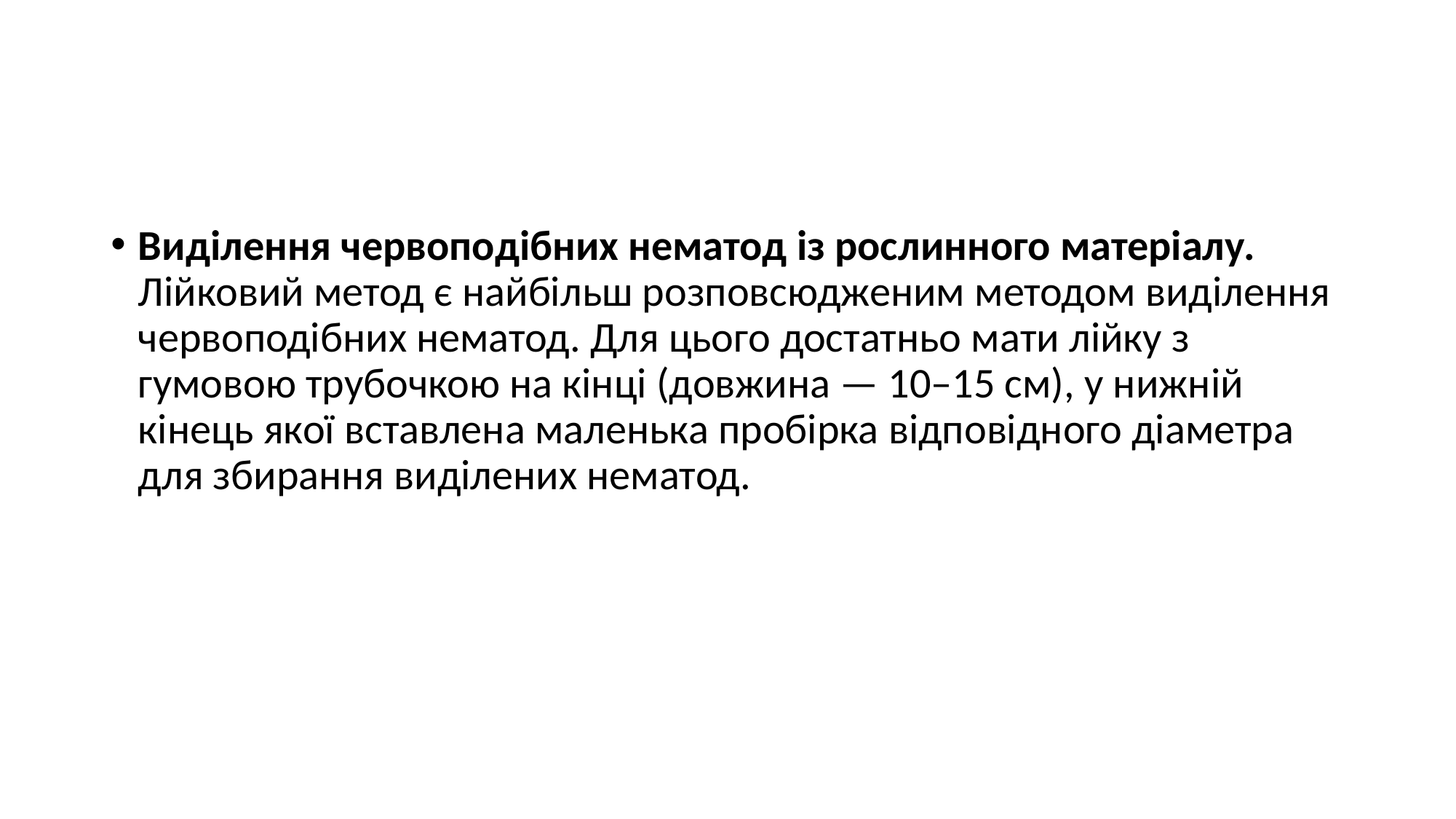

#
Виділення червоподібних нематод із рослинного матеріалу. Лійковий метод є найбільш розповсюдженим методом виділення червоподібних нематод. Для цього достатньо мати лійку з гумовою трубочкою на кінці (довжина — 10–15 см), у нижній кінець якої вставлена маленька пробірка відповідного діаметра для збирання виділених нематод.